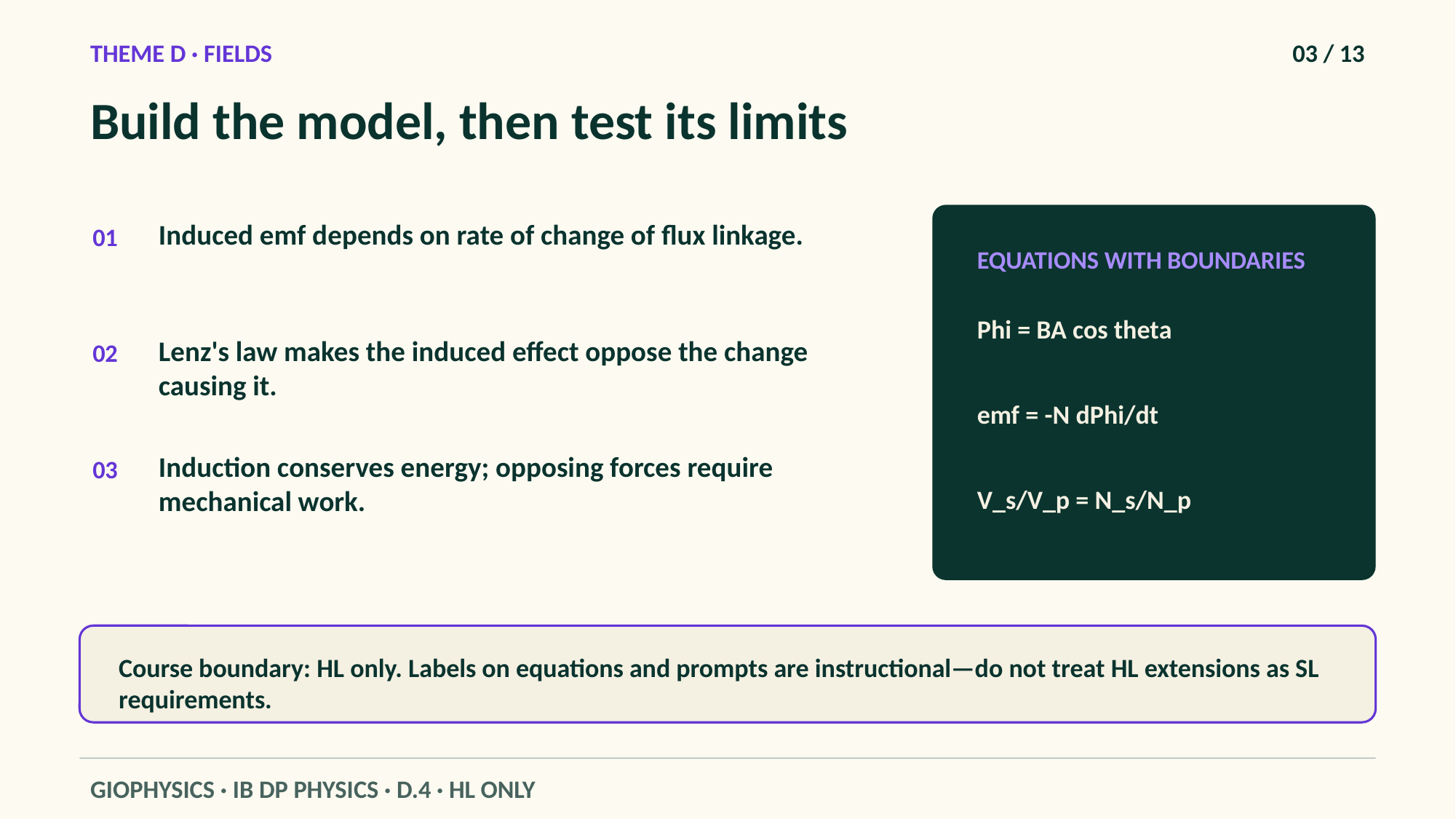

THEME D · FIELDS
03 / 13
Build the model, then test its limits

Induced emf depends on rate of change of flux linkage.
01
EQUATIONS WITH BOUNDARIES
Phi = BA cos theta
Lenz's law makes the induced effect oppose the change causing it.
02
emf = -N dPhi/dt
Induction conserves energy; opposing forces require mechanical work.
03
V_s/V_p = N_s/N_p

Course boundary: HL only. Labels on equations and prompts are instructional—do not treat HL extensions as SL requirements.

GIOPHYSICS · IB DP PHYSICS · D.4 · HL ONLY